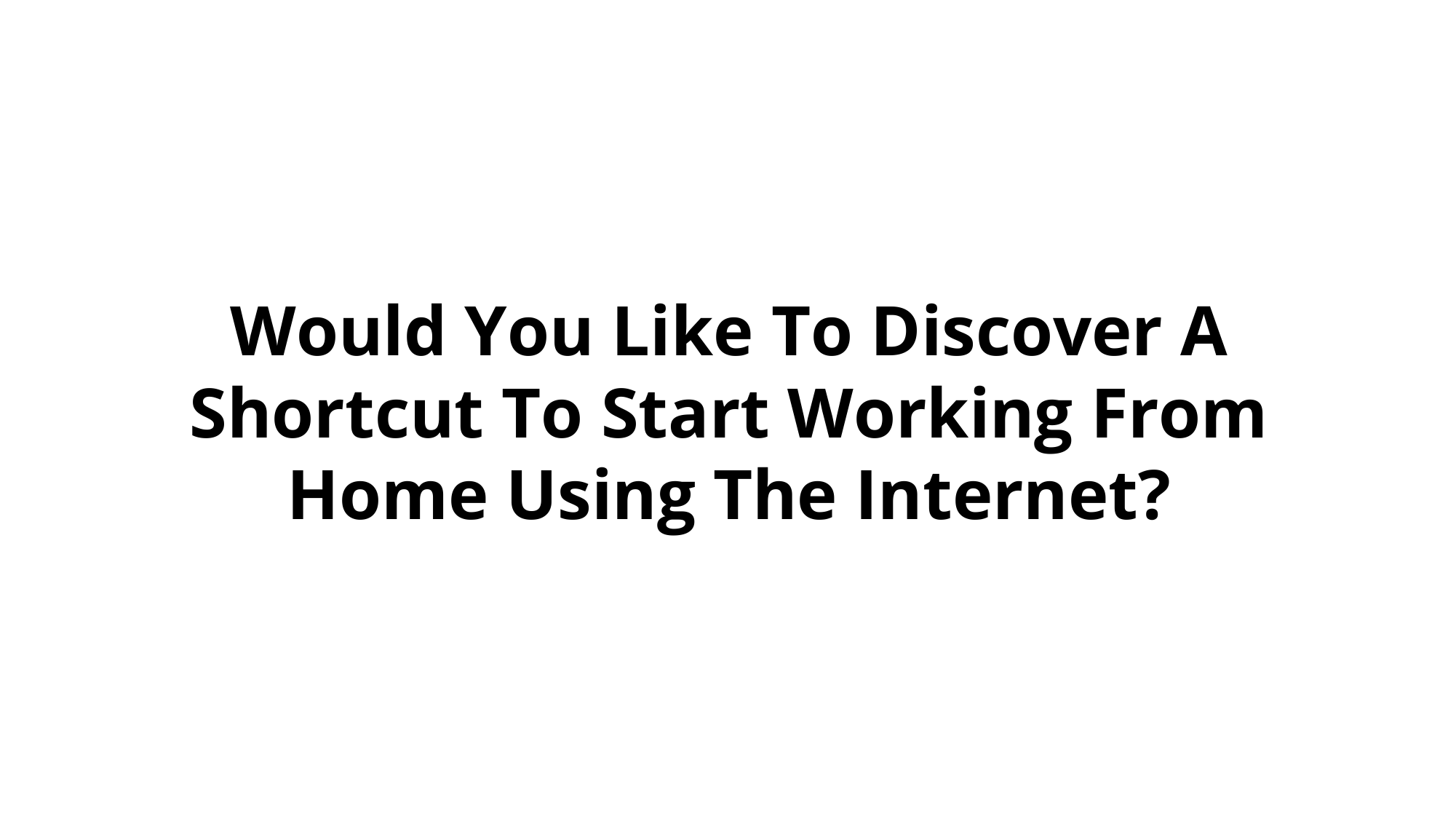

Would You Like To Discover A Shortcut To Start Working From Home Using The Internet?